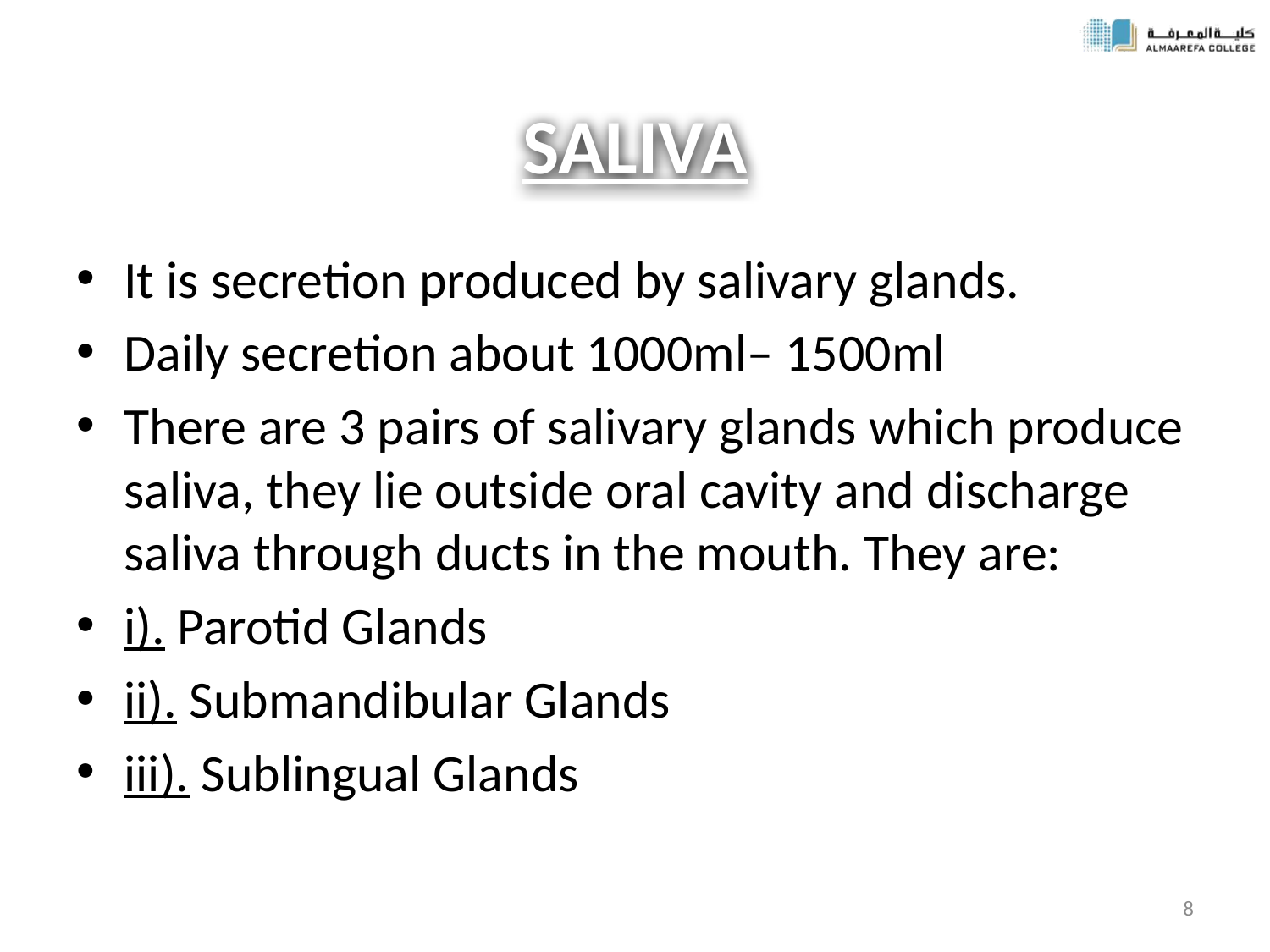

# SALIVA
It is secretion produced by salivary glands.
Daily secretion about 1000ml– 1500ml
There are 3 pairs of salivary glands which produce saliva, they lie outside oral cavity and discharge saliva through ducts in the mouth. They are:
i). Parotid Glands
ii). Submandibular Glands
iii). Sublingual Glands

8